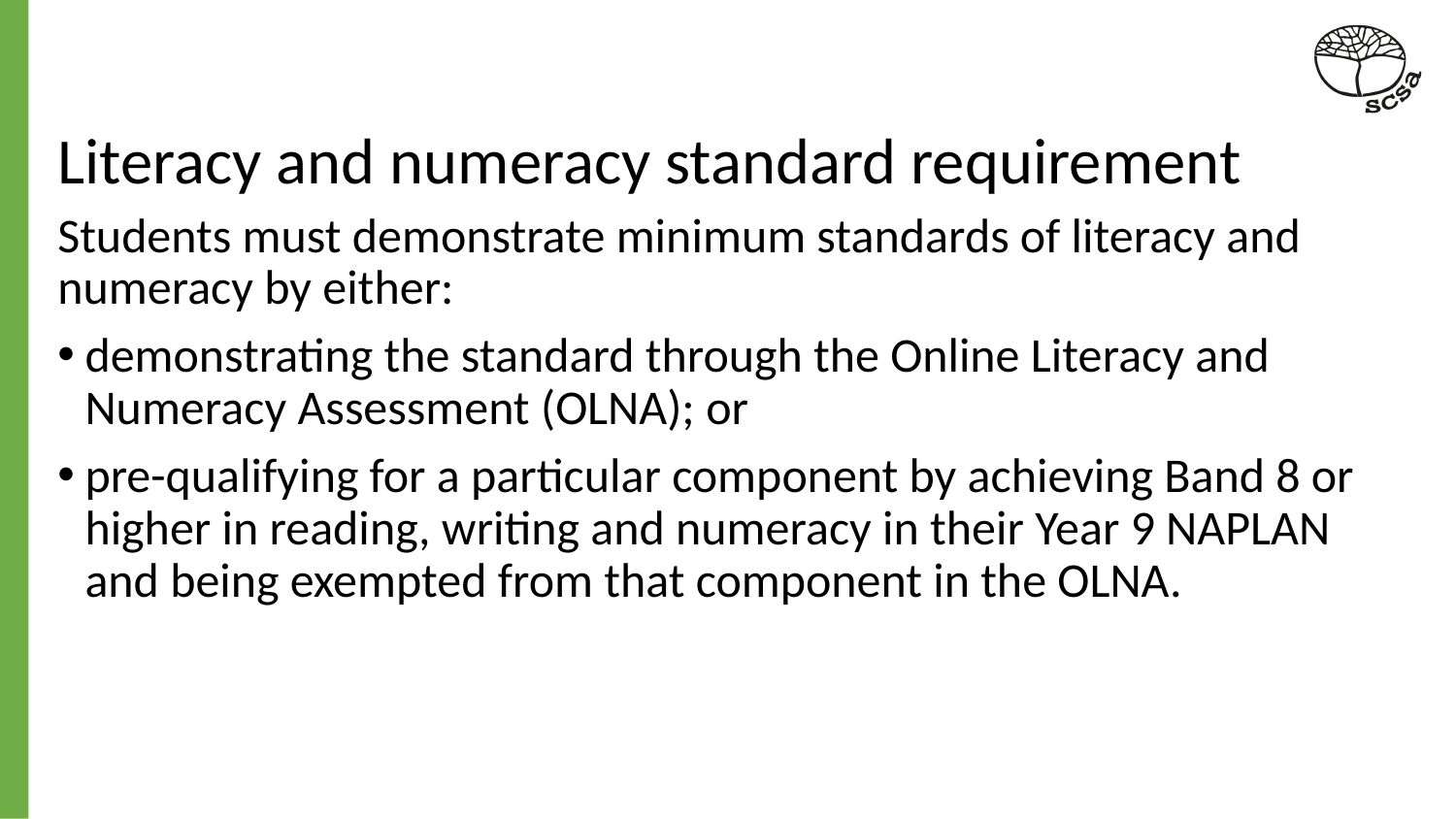

# Literacy and numeracy standard requirement
Students must demonstrate minimum standards of literacy and numeracy by either:
demonstrating the standard through the Online Literacy and Numeracy Assessment (OLNA); or
pre-qualifying for a particular component by achieving Band 8 or higher in reading, writing and numeracy in their Year 9 NAPLAN and being exempted from that component in the OLNA.